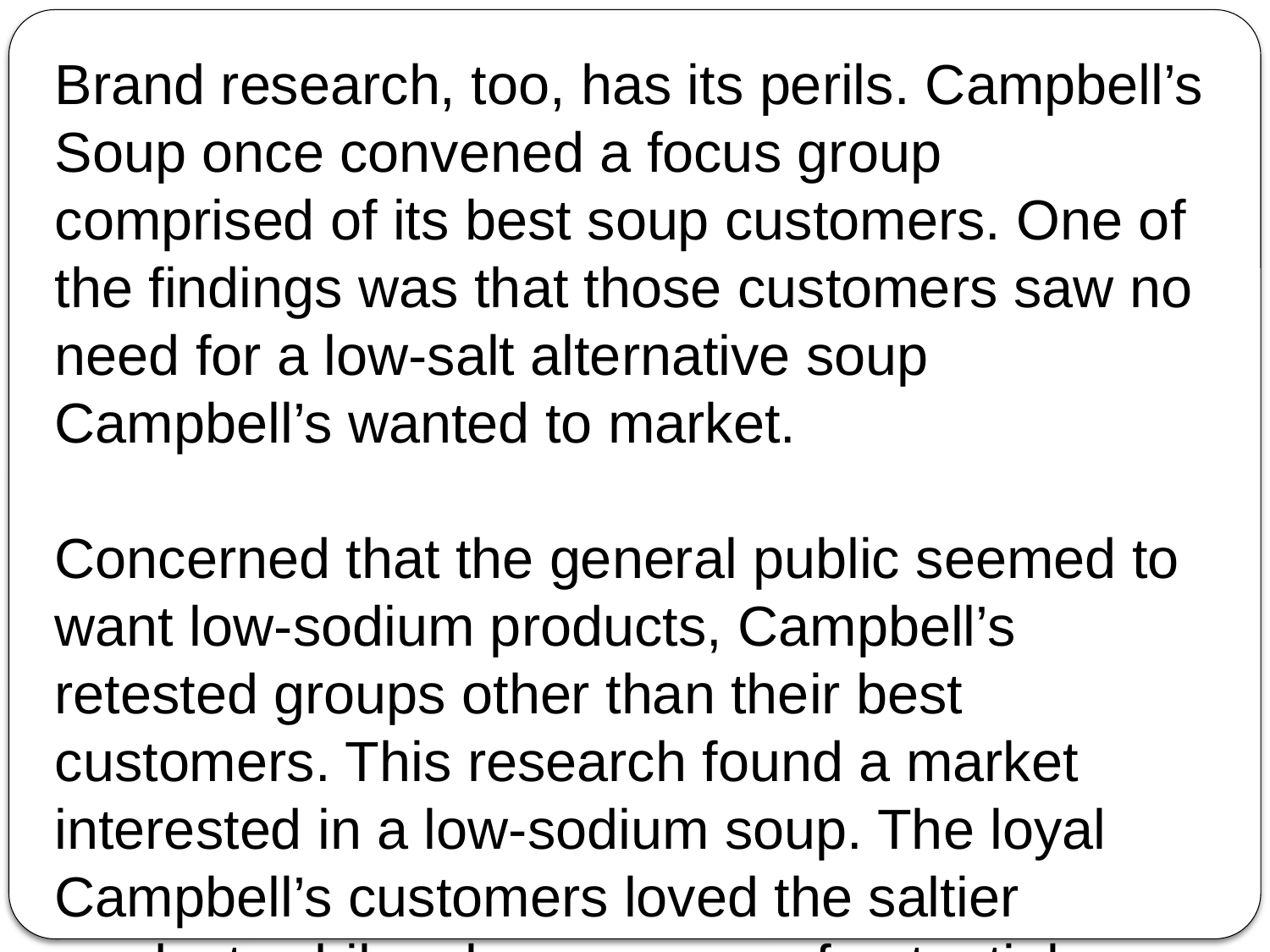

Brand research, too, has its perils. Campbell’s Soup once convened a focus group comprised of its best soup customers. One of the findings was that those customers saw no need for a low-salt alternative soup Campbell’s wanted to market.

Concerned that the general public seemed to want low-sodium products, Campbell’s retested groups other than their best customers. This research found a market interested in a low-sodium soup. The loyal Campbell’s customers loved the saltier product, while a larger group of potential customers preferred the low-salt alternative